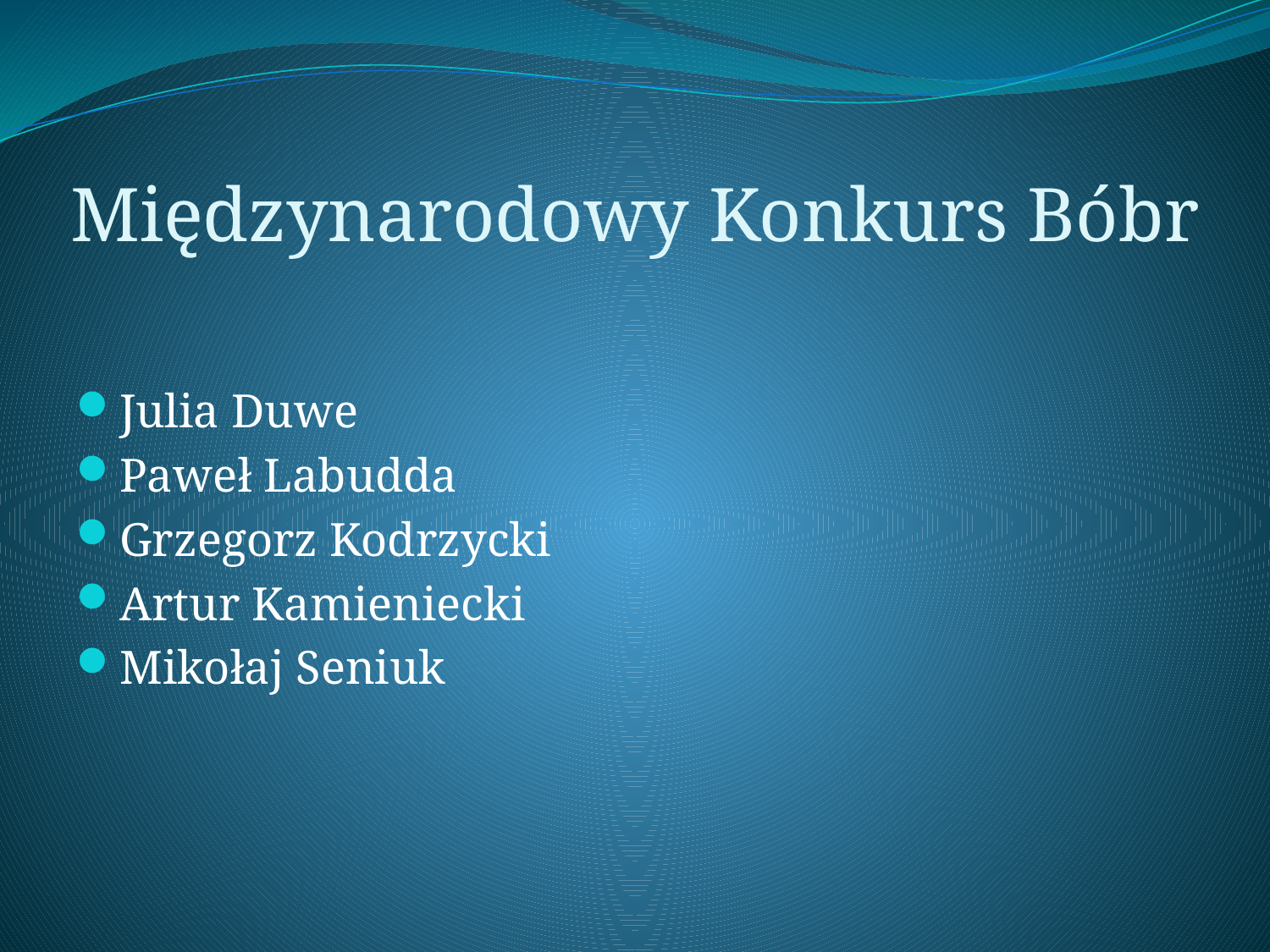

# Międzynarodowy Konkurs Bóbr
Julia Duwe
Paweł Labudda
Grzegorz Kodrzycki
Artur Kamieniecki
Mikołaj Seniuk